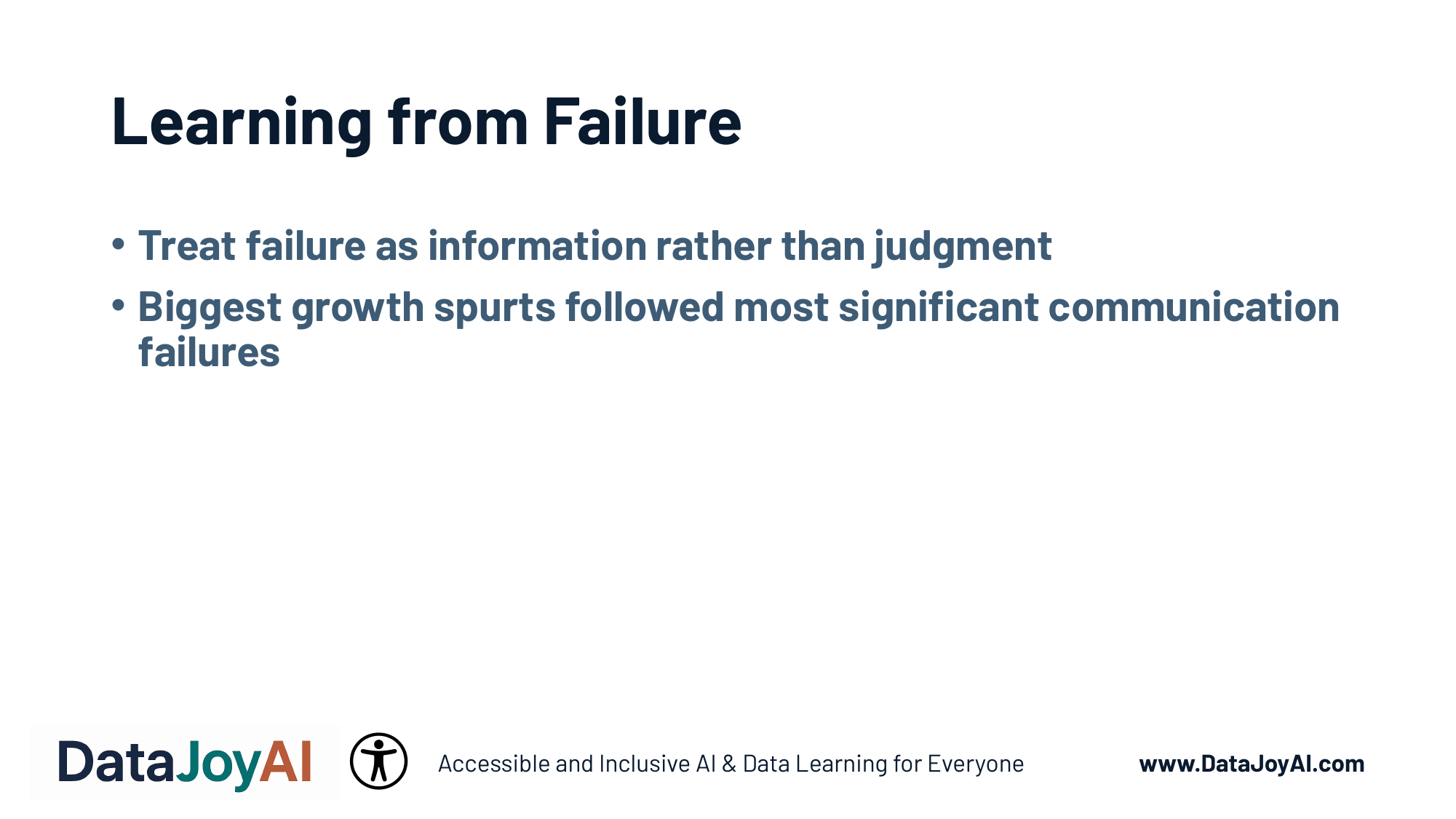

# Learning from Failure
Treat failure as information rather than judgment
Biggest growth spurts followed most significant communication failures